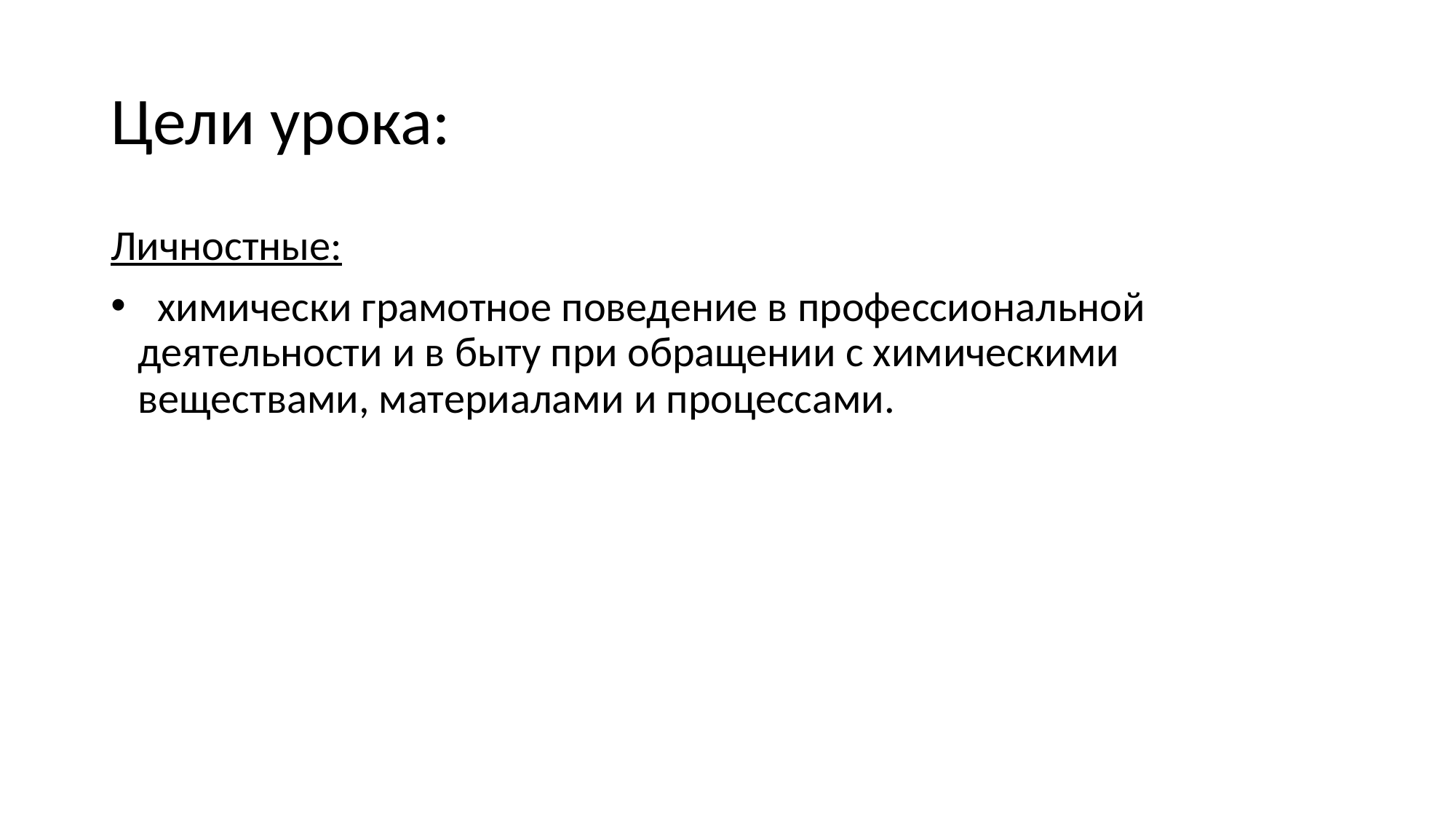

# Цели урока:
Личностные:
  химически грамотное поведение в профессиональной деятельности и в быту при обращении с химическими веществами, материалами и процессами.